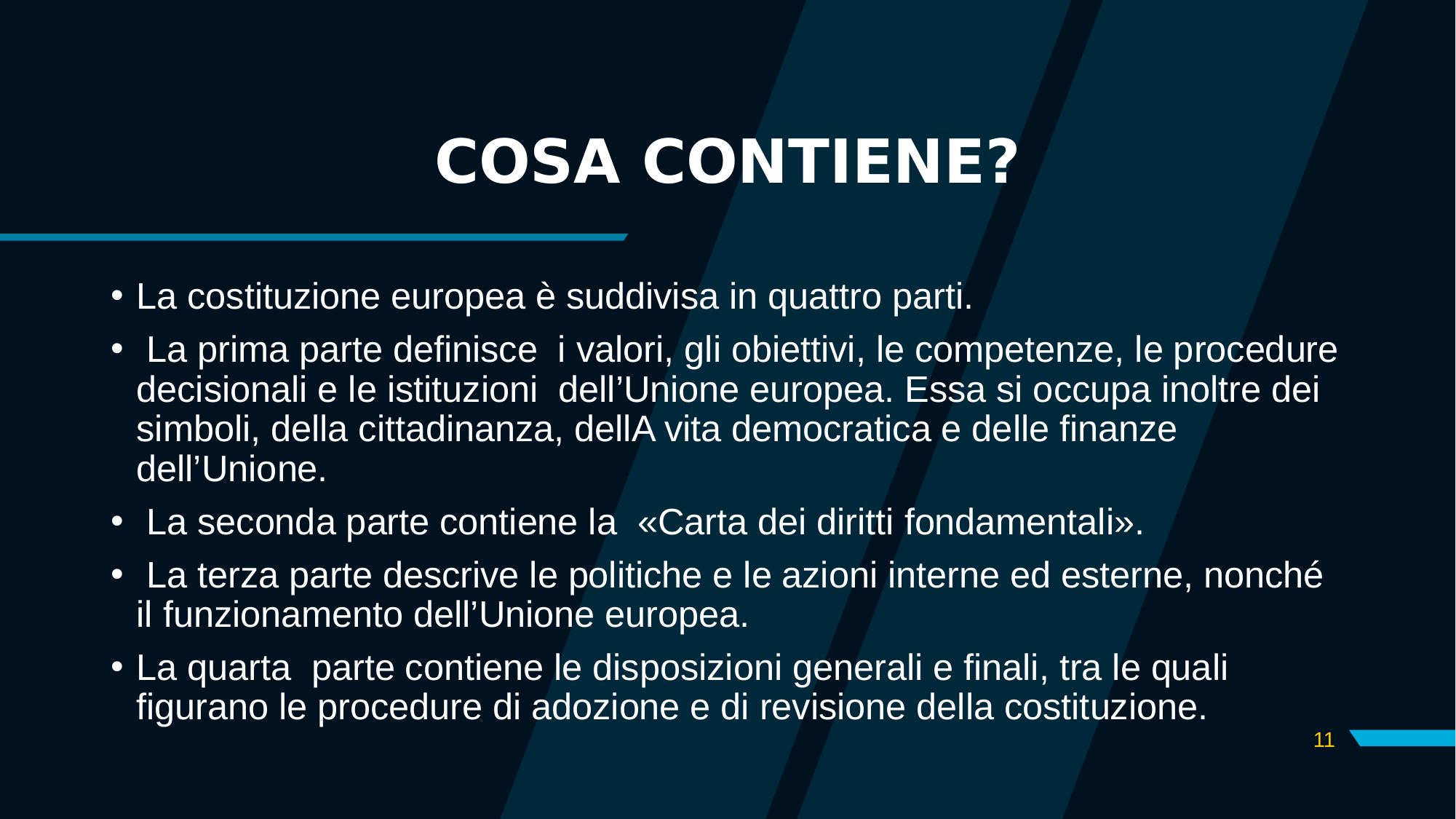

# COSA CONTIENE?
La costituzione europea è suddivisa in quattro parti.
 La prima parte definisce  i valori, gli obiettivi, le competenze, le procedure decisionali e le istituzioni  dell’Unione europea. Essa si occupa inoltre dei simboli, della cittadinanza, dellA vita democratica e delle finanze dell’Unione.
 La seconda parte contiene la  «Carta dei diritti fondamentali».
 La terza parte descrive le politiche e le azioni interne ed esterne, nonché il funzionamento dell’Unione europea.
La quarta  parte contiene le disposizioni generali e finali, tra le quali figurano le procedure di adozione e di revisione della costituzione.
11